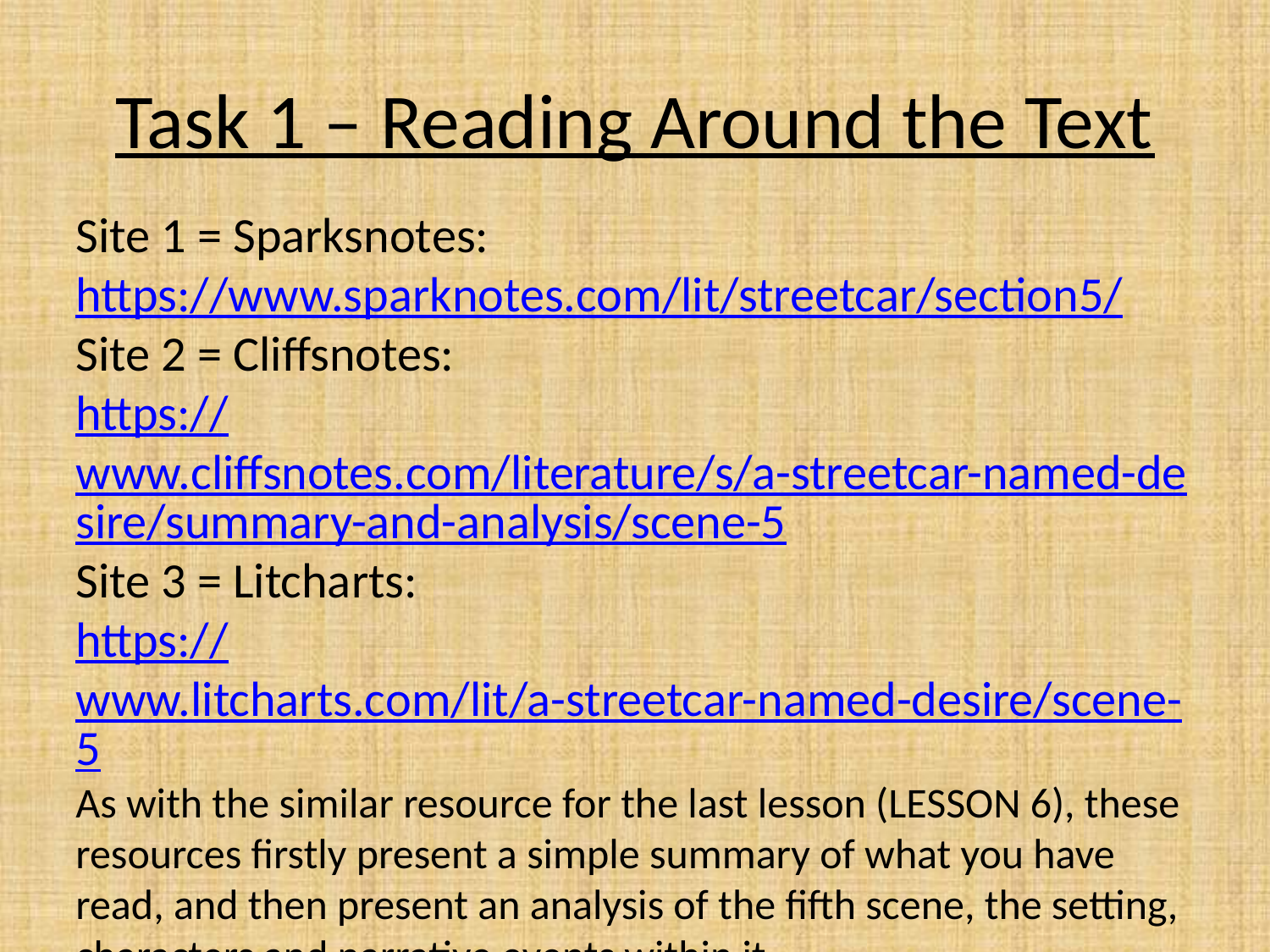

# Task 1 – Reading Around the Text
Site 1 = Sparksnotes:
https://www.sparknotes.com/lit/streetcar/section5/
Site 2 = Cliffsnotes:
https://www.cliffsnotes.com/literature/s/a-streetcar-named-desire/summary-and-analysis/scene-5
Site 3 = Litcharts:
https://www.litcharts.com/lit/a-streetcar-named-desire/scene-5
As with the similar resource for the last lesson (LESSON 6), these resources firstly present a simple summary of what you have read, and then present an analysis of the fifth scene, the setting, characters and narrative events within it.